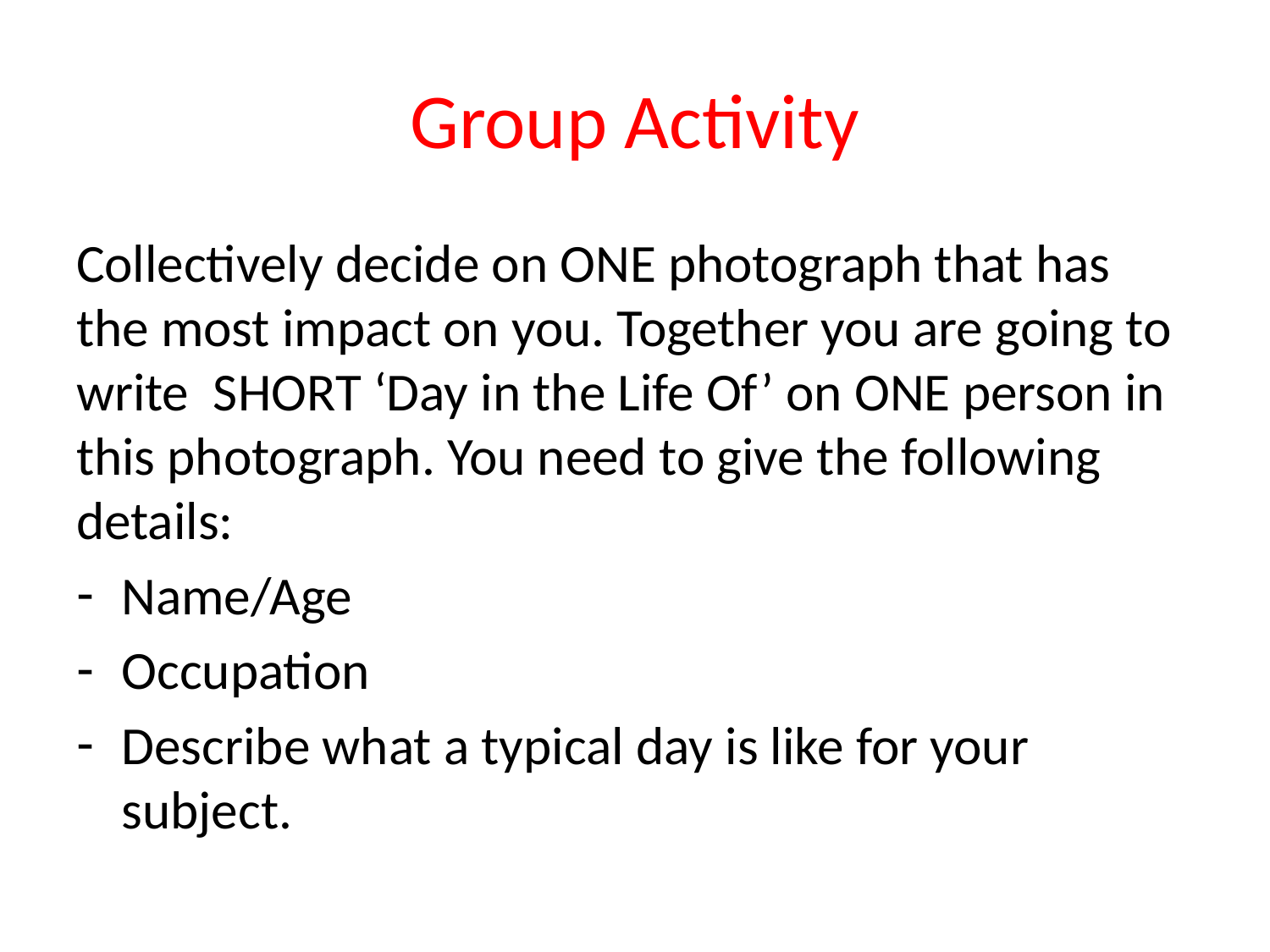

# Group Activity
Collectively decide on ONE photograph that has the most impact on you. Together you are going to write  SHORT ‘Day in the Life Of’ on ONE person in this photograph. You need to give the following details:
Name/Age
Occupation
Describe what a typical day is like for your subject.